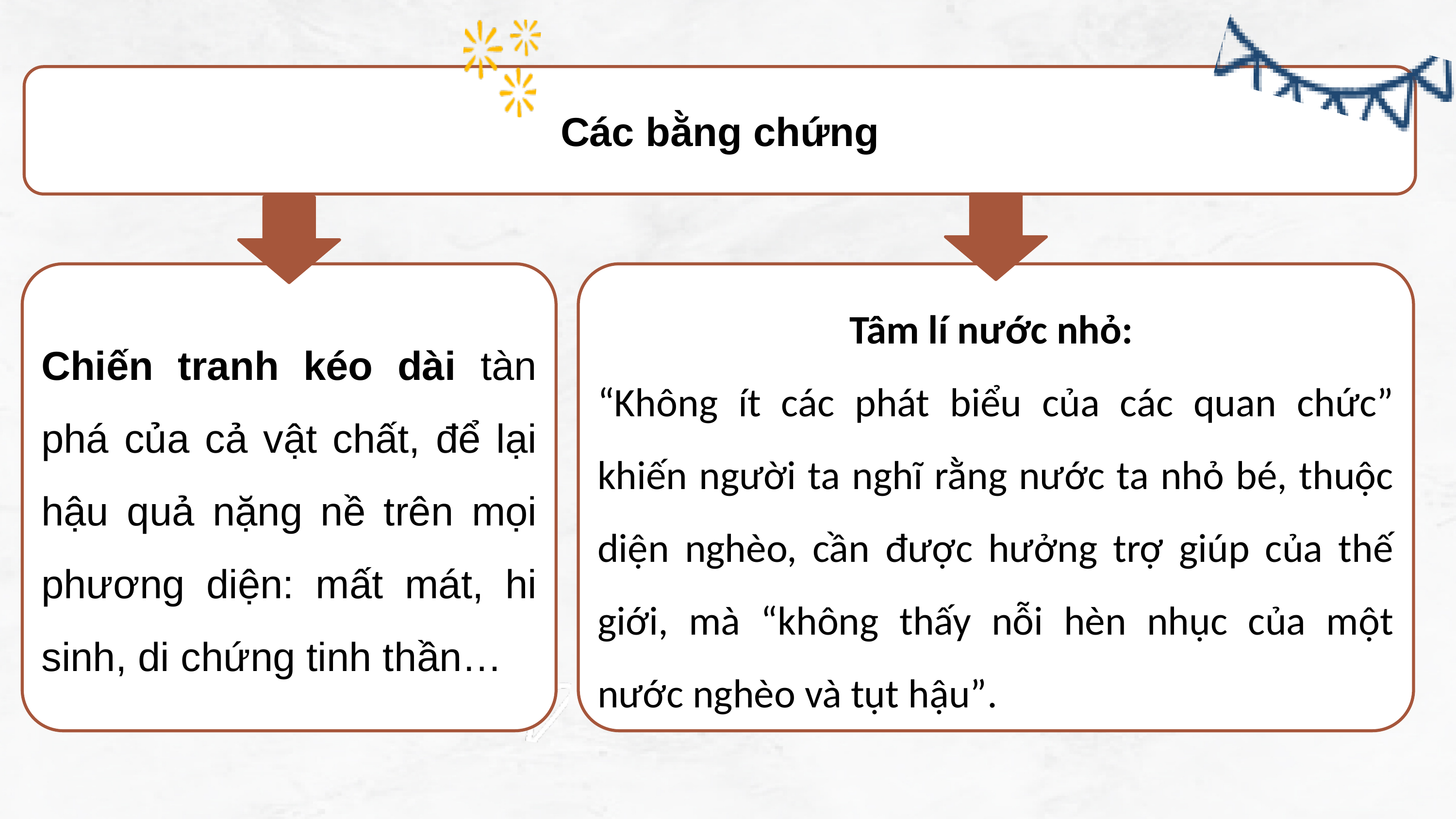

Các bằng chứng

Chiến tranh kéo dài tàn phá của cả vật chất, để lại hậu quả nặng nề trên mọi phương diện: mất mát, hi sinh, di chứng tinh thần…
Tâm lí nước nhỏ:
“Không ít các phát biểu của các quan chức” khiến người ta nghĩ rằng nước ta nhỏ bé, thuộc diện nghèo, cần được hưởng trợ giúp của thế giới, mà “không thấy nỗi hèn nhục của một nước nghèo và tụt hậu”.